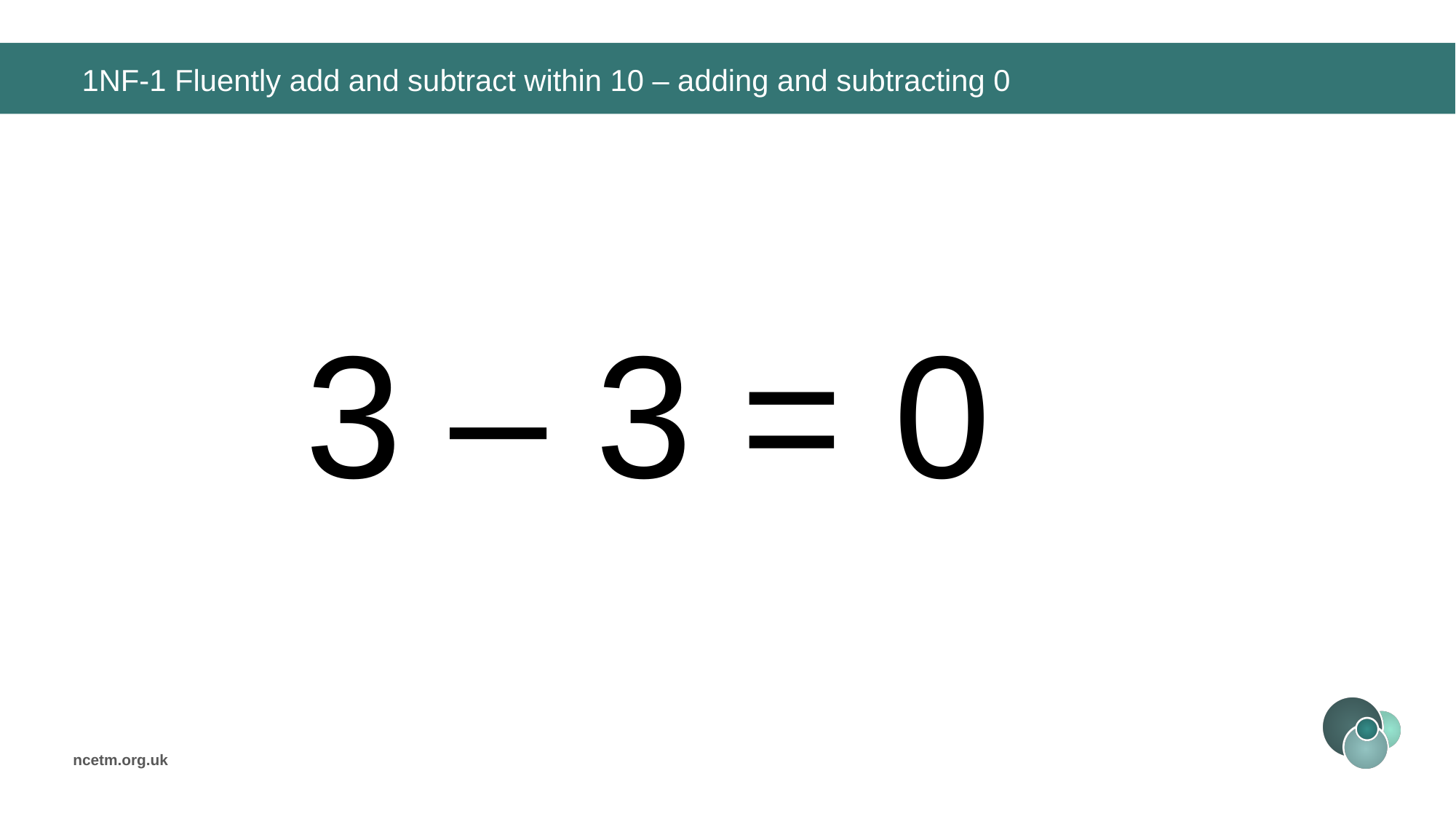

# 1NF-1 Fluently add and subtract within 10 – adding and subtracting 0
3 – 3 =
0